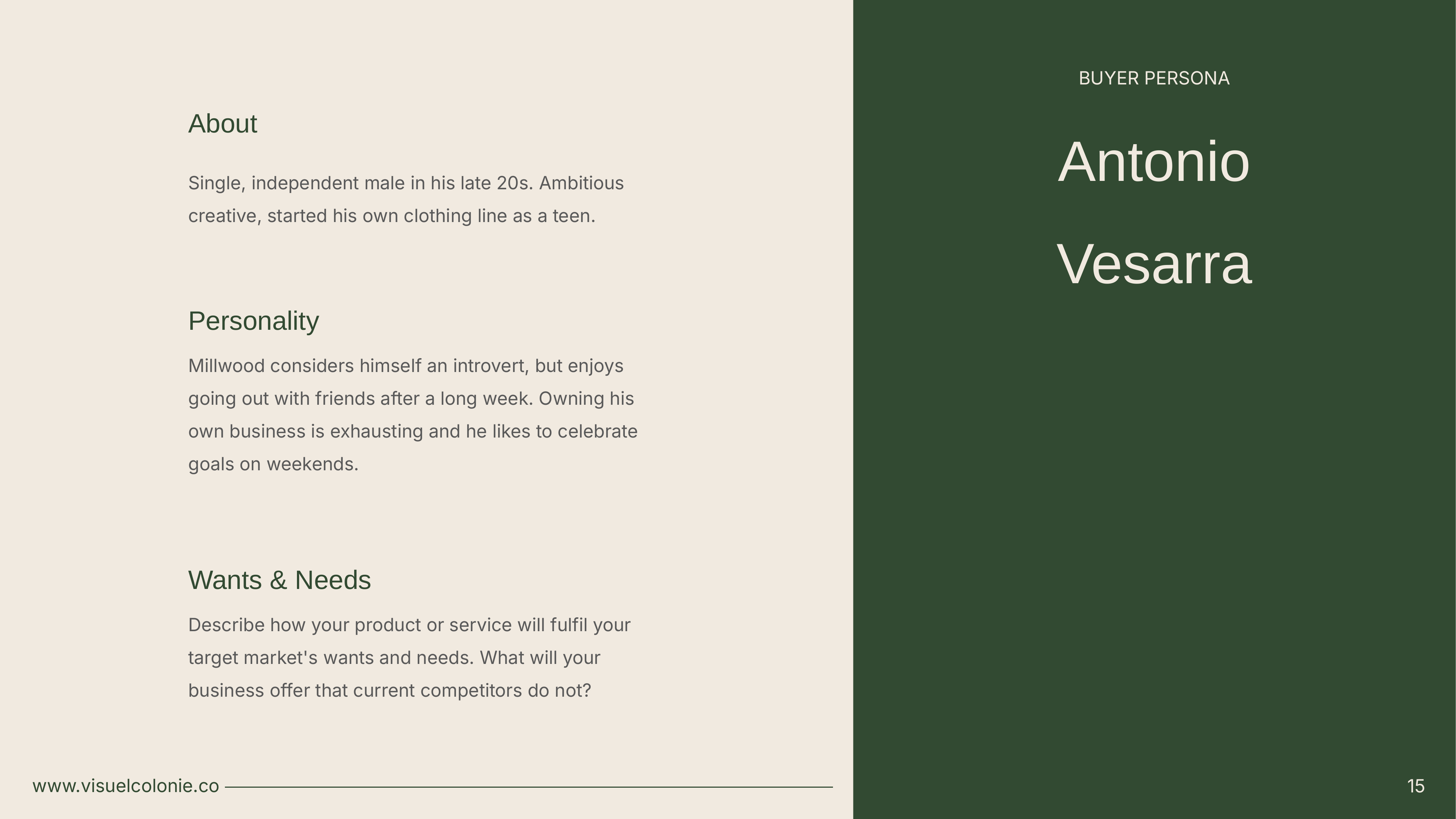

BUYER PERSONA
About
Antonio Vesarra
Single, independent male in his late 20s. Ambitious creative, started his own clothing line as a teen.

Personality
Millwood considers himself an introvert, but enjoys going out with friends after a long week. Owning his own business is exhausting and he likes to celebrate goals on weekends.
Wants & Needs
Describe how your product or service will fulfil your target market's wants and needs. What will your business offer that current competitors do not?
www.visuelcolonie.co
15